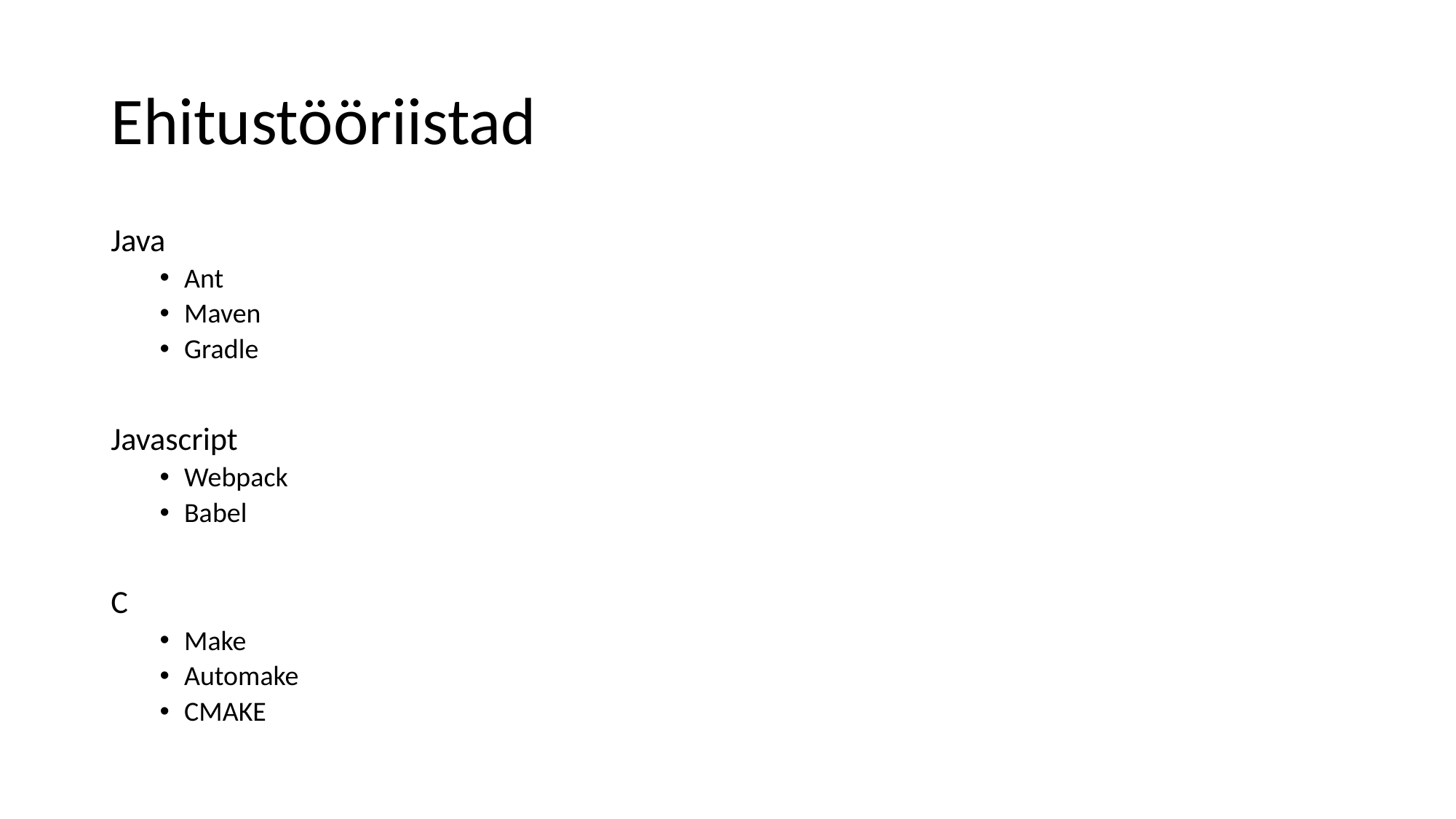

# Ehitustööriistad
Java
Ant
Maven
Gradle

Javascript
Webpack
Babel

C
Make
Automake
CMAKE